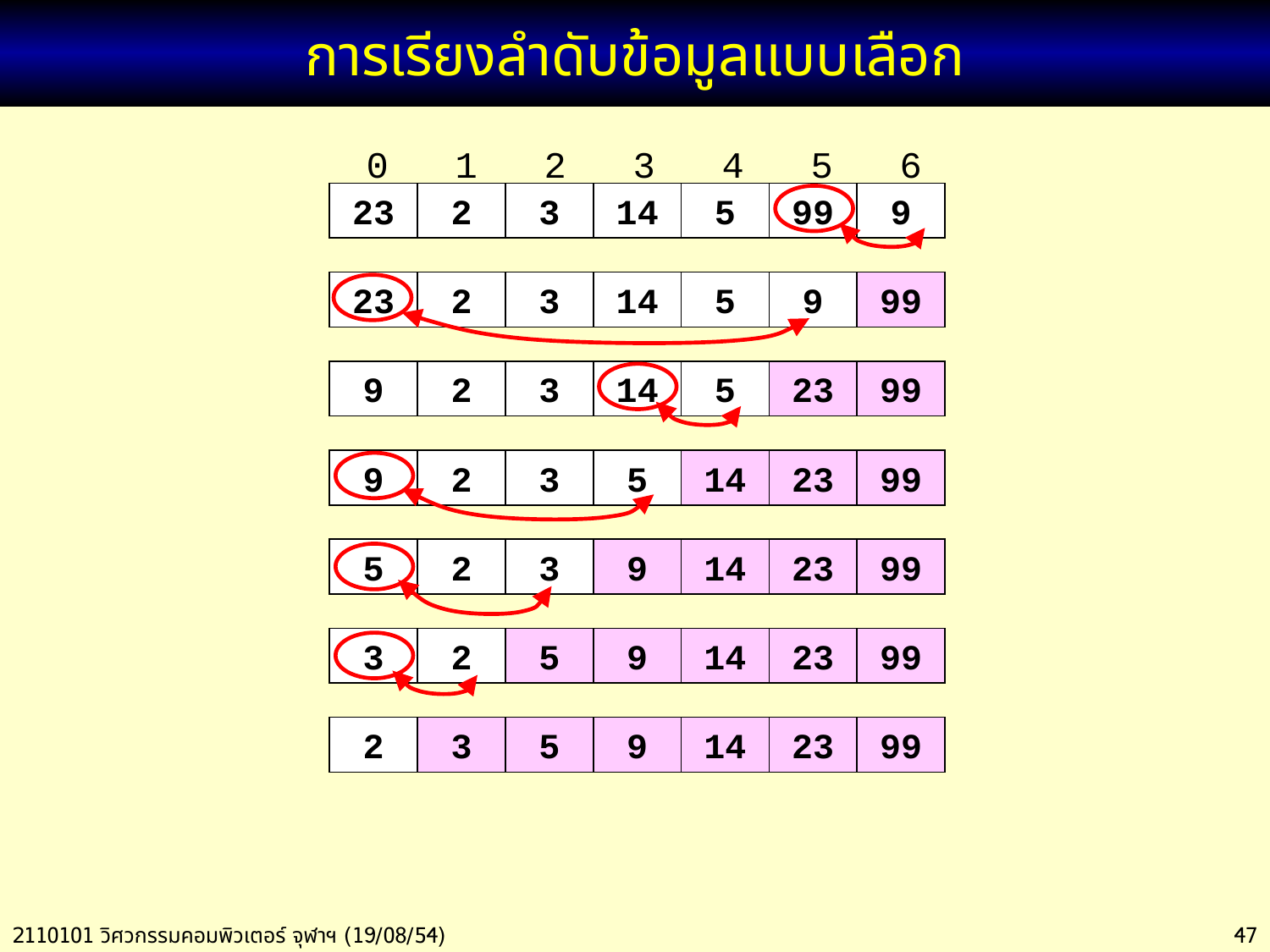

# การเรียงลำดับข้อมูลแบบเลือก
 0   1   2   3   4   5   6
23
2
3
14
5
99
9

23
2
3
14
5
9
99

9
2
3
14
5
23
99

9
2
3
5
14
23
99

5
2
3
9
14
23
99

3
2
5
9
14
23
99

2
3
5
9
14
23
99